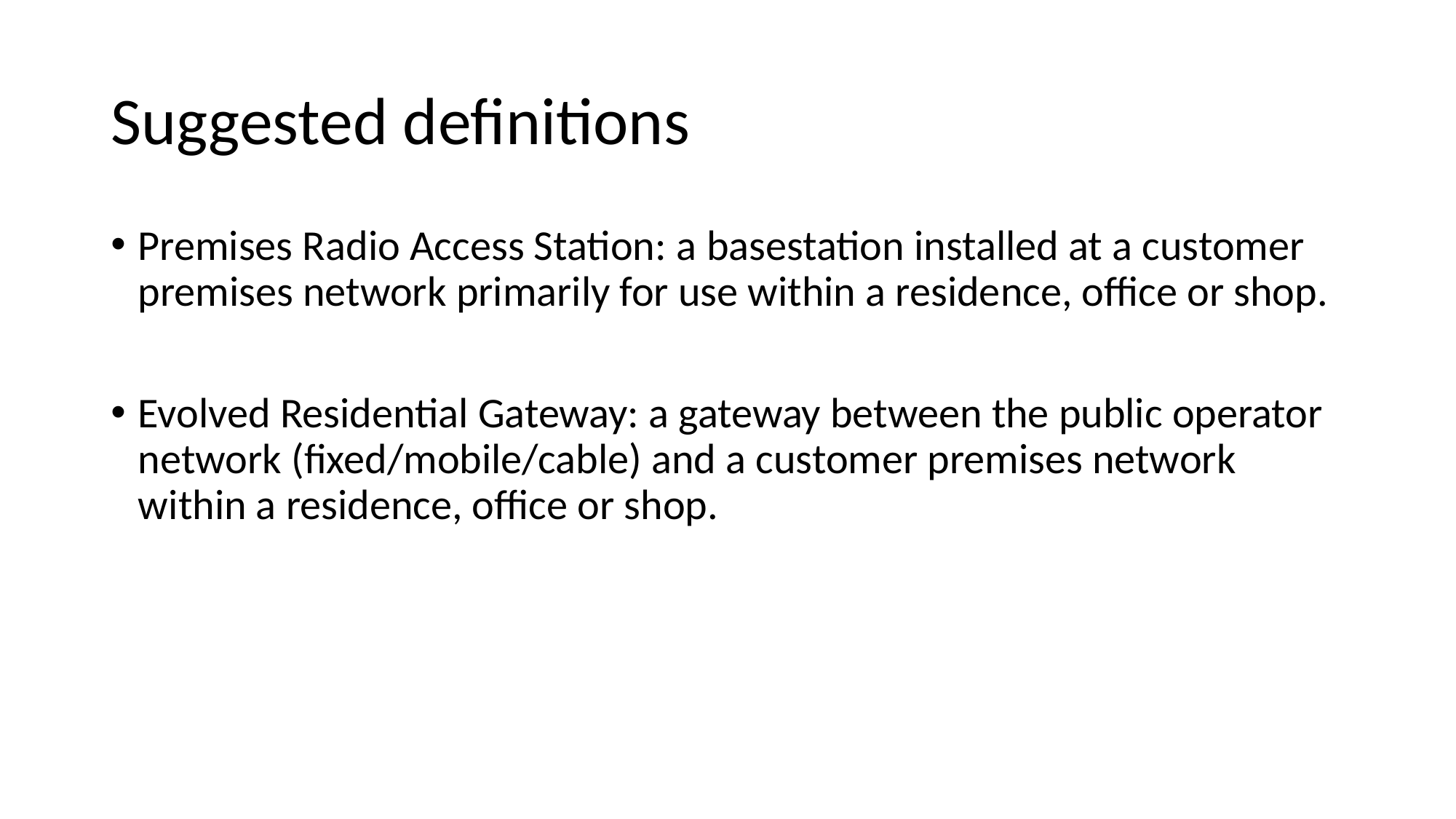

# Suggested definitions
Premises Radio Access Station: a basestation installed at a customer premises network primarily for use within a residence, office or shop.

Evolved Residential Gateway: a gateway between the public operator network (fixed/mobile/cable) and a customer premises network within a residence, office or shop.